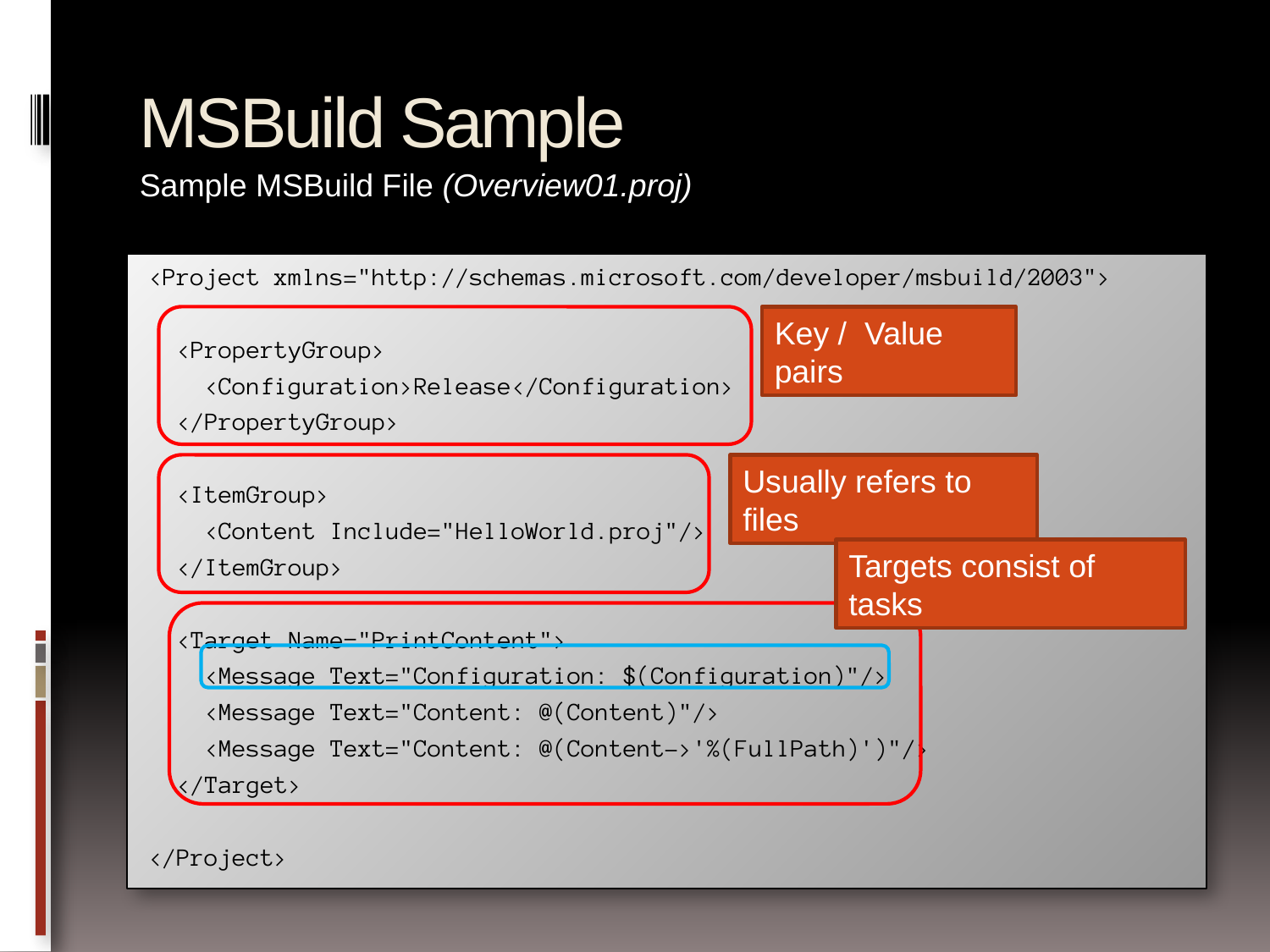

# MSBuild Sample
Sample MSBuild File (Overview01.proj)
<Project xmlns="http://schemas.microsoft.com/developer/msbuild/2003">

  <PropertyGroup>
    <Configuration>Release</Configuration>
  </PropertyGroup>

  <ItemGroup>
    <Content Include="HelloWorld.proj"/>
  </ItemGroup>

  <Target Name="PrintContent">
    <Message Text="Configuration: $(Configuration)"/>
    <Message Text="Content: @(Content)"/>
    <Message Text="Content: @(Content->'%(FullPath)')"/>
  </Target>

</Project>

Key /  Value pairs

Usually refers to files
Targets consist of  tasks